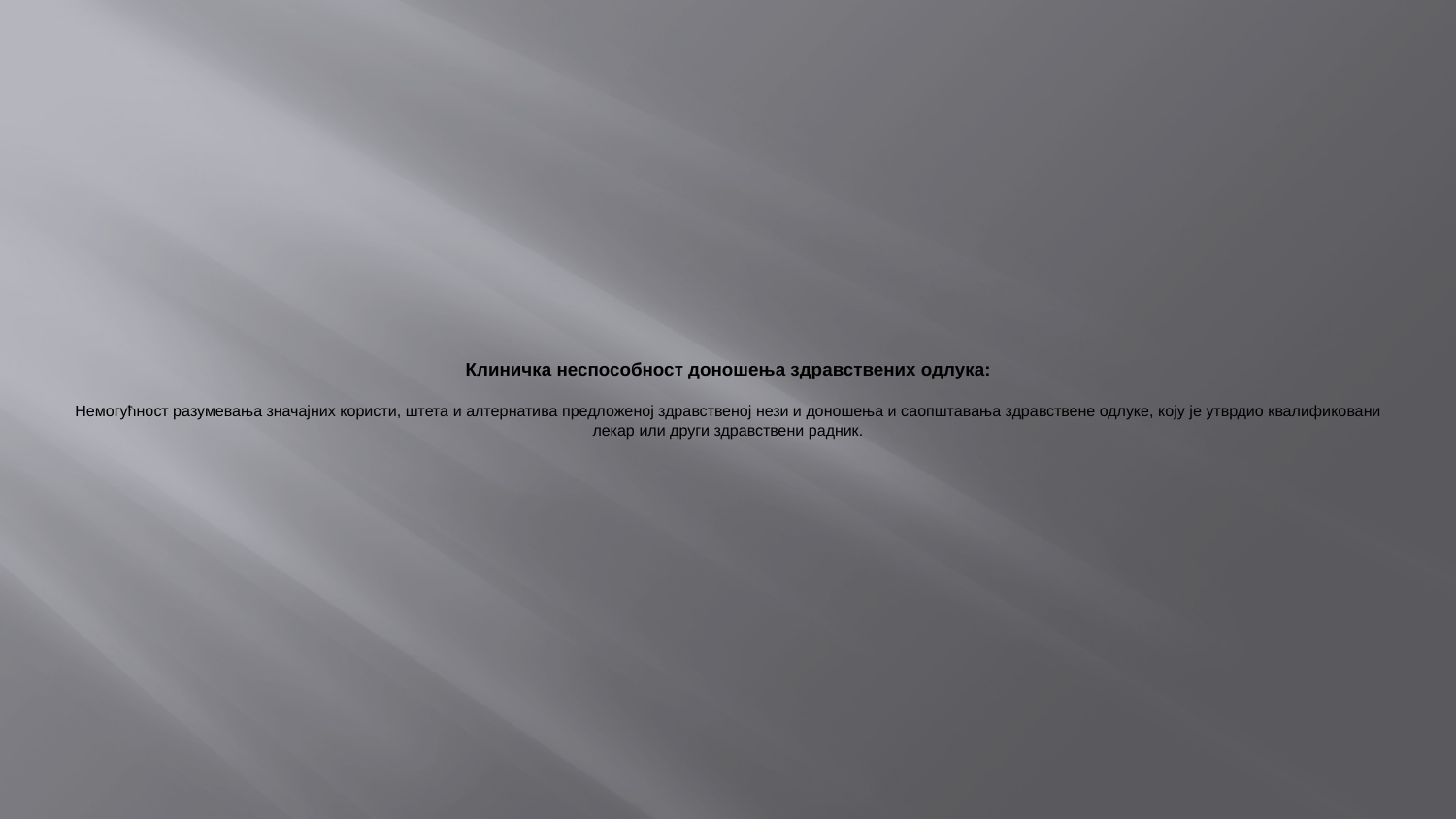

# Клиничка неспособност доношења здравствених одлука: Немогућност разумевања значајних користи, штета и алтернатива предложеној здравственој нези и доношења и саопштавања здравствене одлуке, коју је утврдио квалификовани лекар или други здравствени радник.